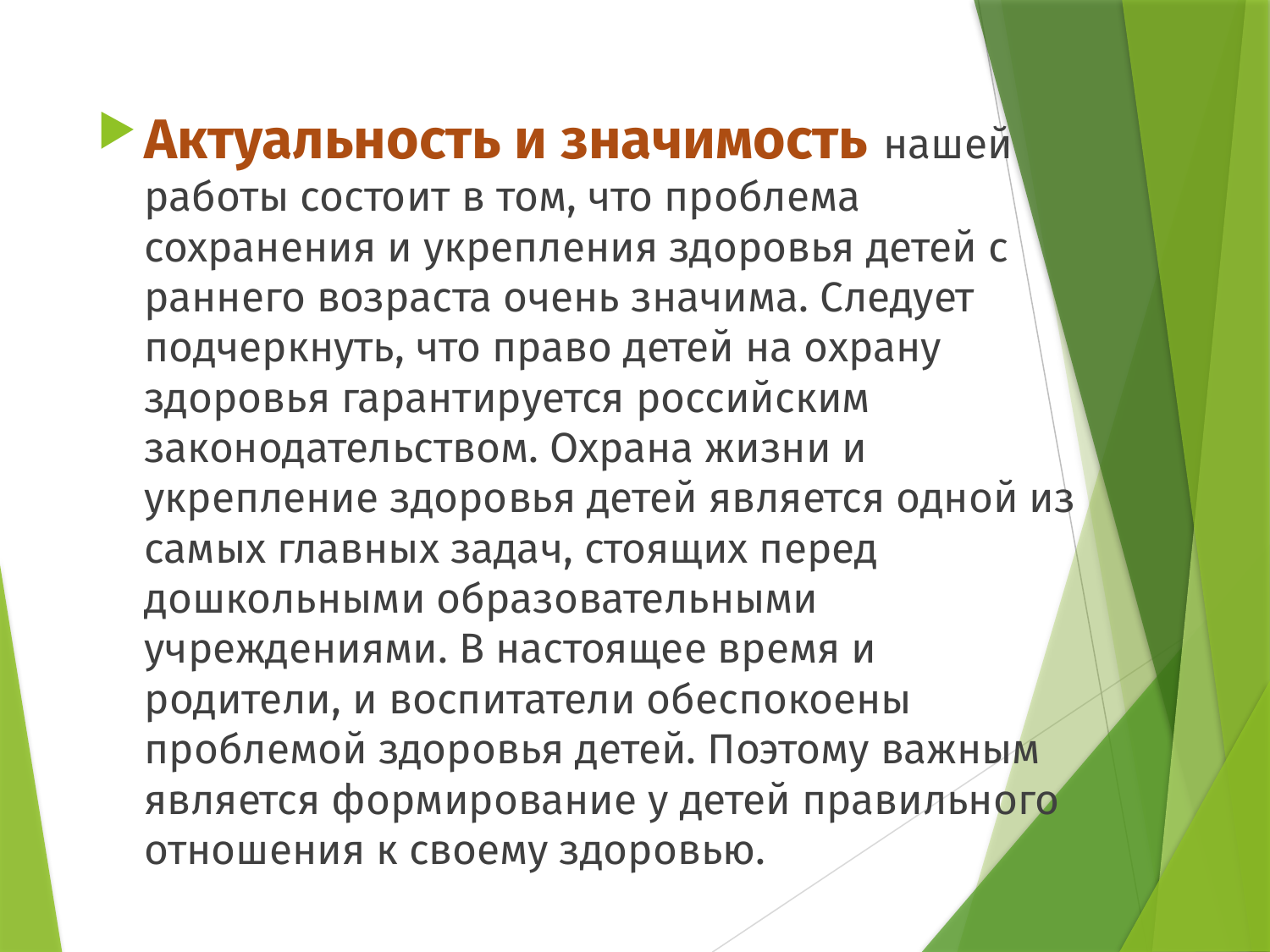

Актуальность и значимость нашей работы состоит в том, что проблема сохранения и укрепления здоровья детей с раннего возраста очень значима. Следует подчеркнуть, что право детей на охрану здоровья гарантируется российским законодательством. Охрана жизни и укрепление здоровья детей является одной из самых главных задач, стоящих перед дошкольными образовательными учреждениями. В настоящее время и родители, и воспитатели обеспокоены проблемой здоровья детей. Поэтому важным является формирование у детей правильного отношения к своему здоровью.